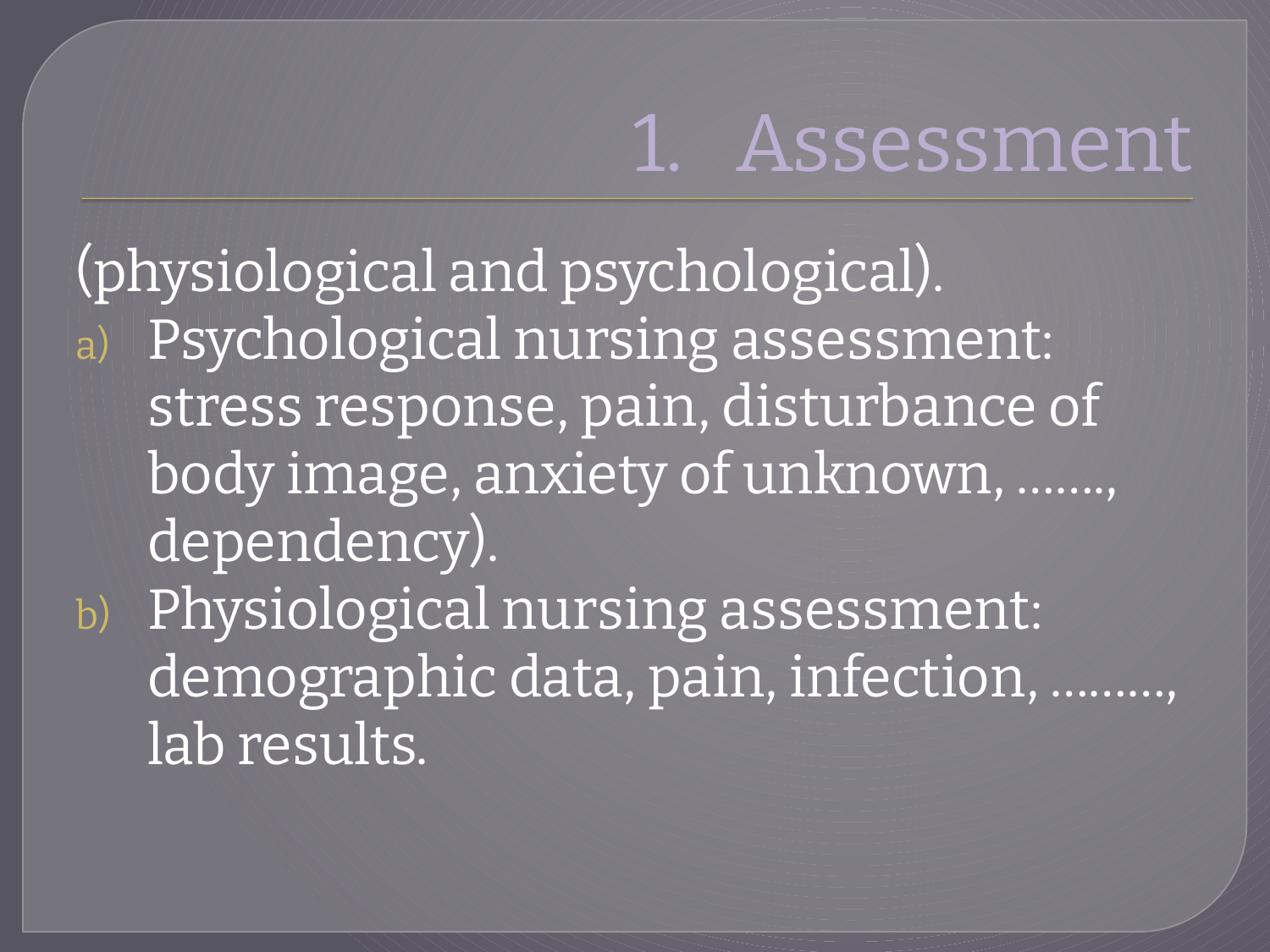

# Assessment
(physiological and psychological).
Psychological nursing assessment: stress response, pain, disturbance of body image, anxiety of unknown, ……., dependency).
Physiological nursing assessment: demographic data, pain, infection, ………, lab results.